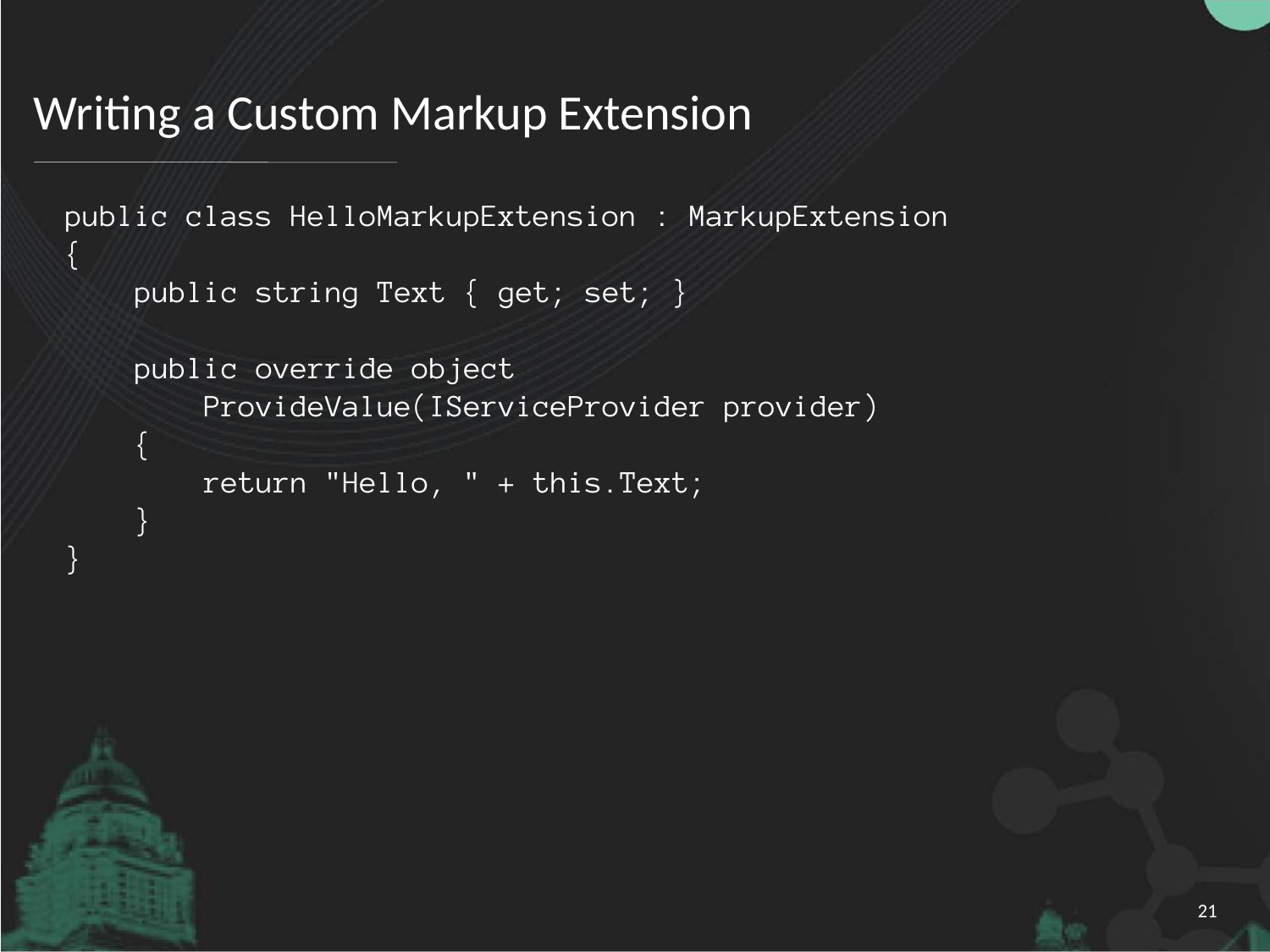

# Writing a Custom Markup Extension
public class HelloMarkupExtension : MarkupExtension
{
    public string Text { get; set; }

    public override object
        ProvideValue(IServiceProvider provider)
    {
        return "Hello, " + this.Text;
    }
}
21